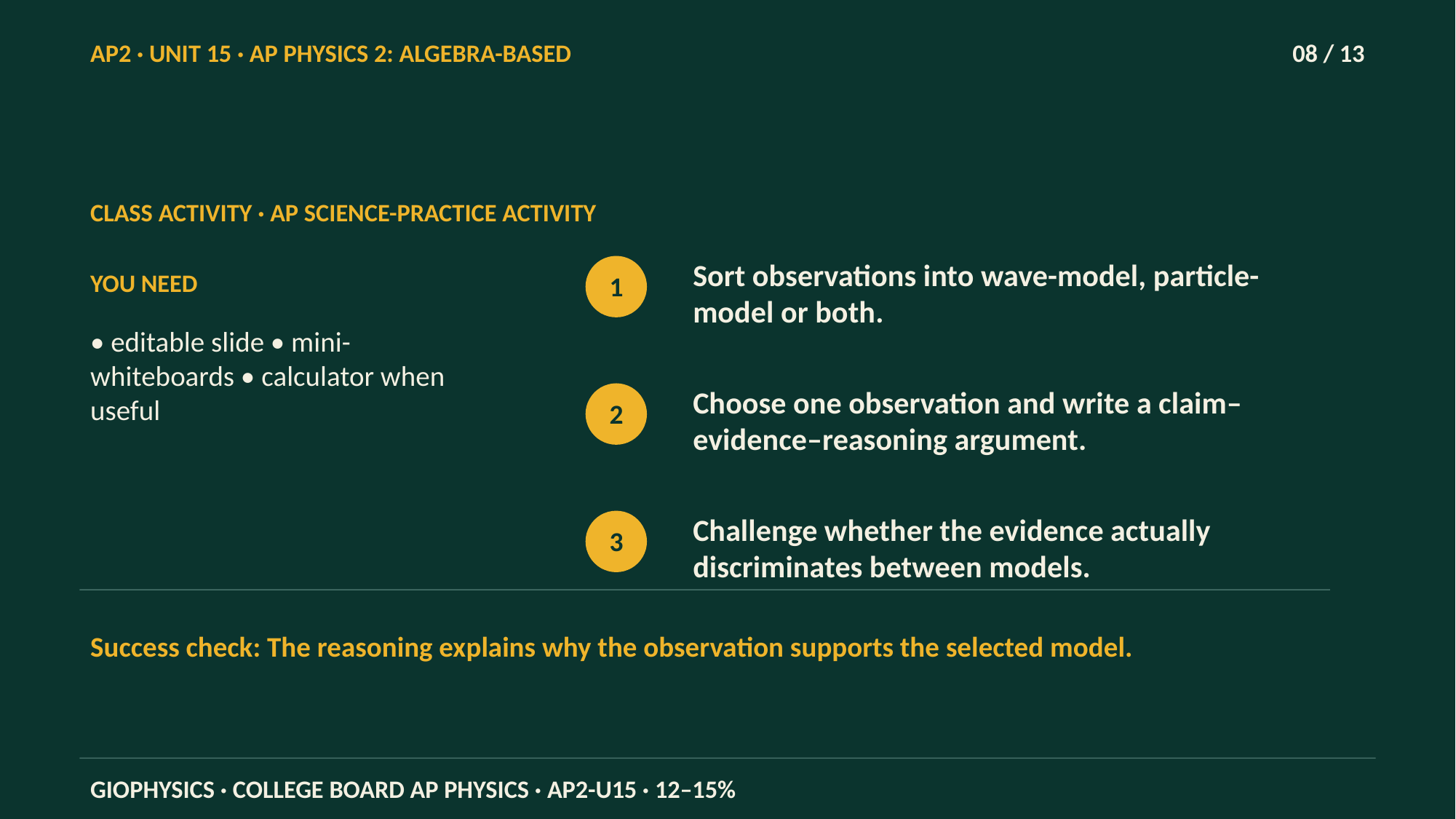

AP2 · UNIT 15 · AP PHYSICS 2: ALGEBRA-BASED
08 / 13

CLASS ACTIVITY · AP SCIENCE-PRACTICE ACTIVITY
Sort observations into wave-model, particle-model or both.

YOU NEED
1
• editable slide • mini-whiteboards • calculator when useful
Choose one observation and write a claim–evidence–reasoning argument.

2
Challenge whether the evidence actually discriminates between models.

3

Success check: The reasoning explains why the observation supports the selected model.

GIOPHYSICS · COLLEGE BOARD AP PHYSICS · AP2-U15 · 12–15%